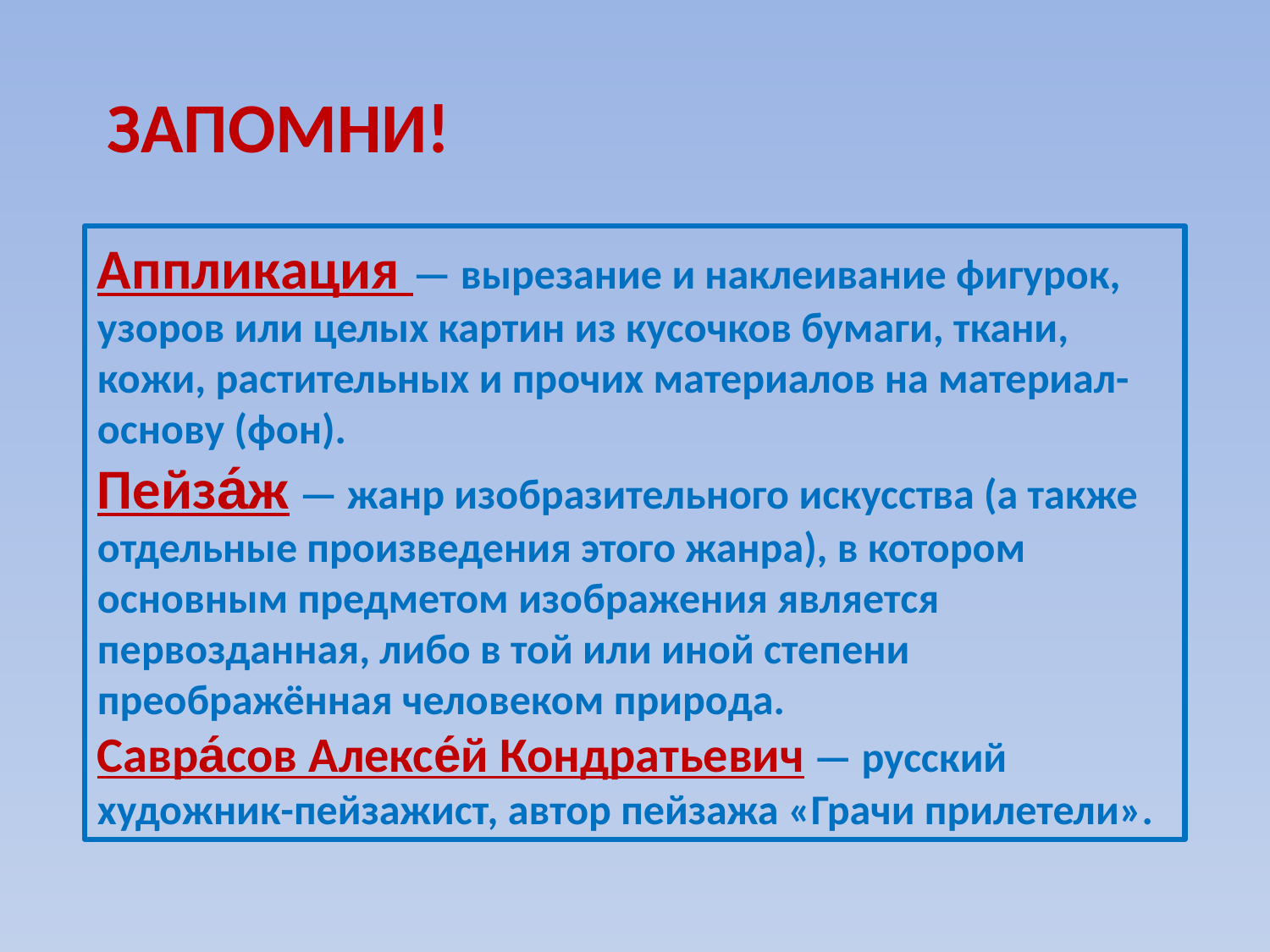

ЗАПОМНИ!
Аппликация — вырезание и наклеивание фигурок, узоров или целых картин из кусочков бумаги, ткани, кожи, растительных и прочих материалов на материал-основу (фон).
Пейза́ж — жанр изобразительного искусства (а также отдельные произведения этого жанра), в котором основным предметом изображения является первозданная, либо в той или иной степени преображённая человеком природа.
Савра́сов Алексе́й Кондратьевич — русский художник-пейзажист, автор пейзажа «Грачи прилетели».